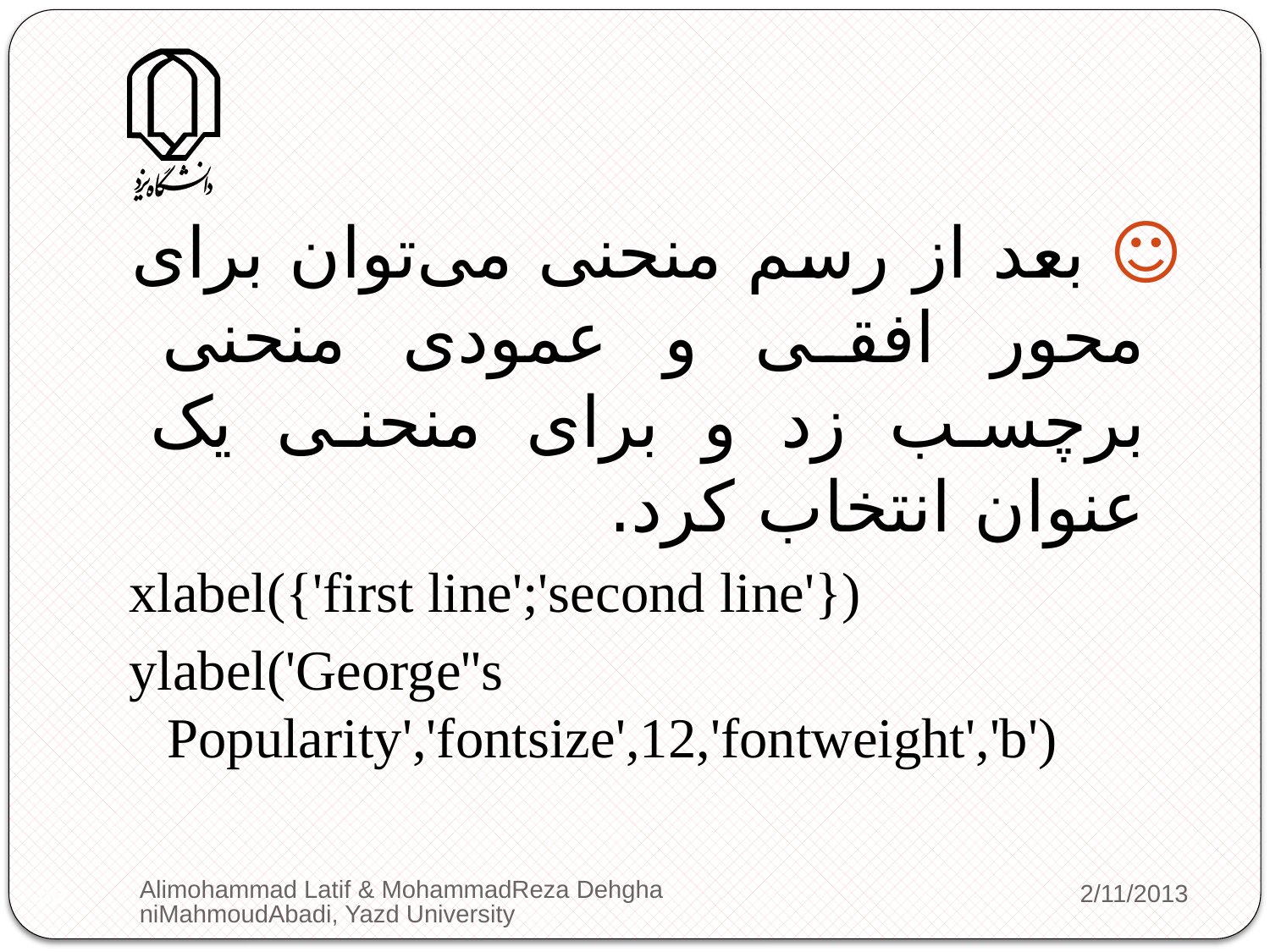

☺ بعد از رسم منحنی می‌توان برای محور افقی و عمودی منحنی برچسب زد و برای منحنی یک عنوان انتخاب کرد.
xlabel({'first line';'second line'})
ylabel('George''s  Popularity','fontsize',12,'fontweight','b')
Alimohammad Latif & MohammadReza DehghaniMahmoudAbadi, Yazd University
2/11/2013
68